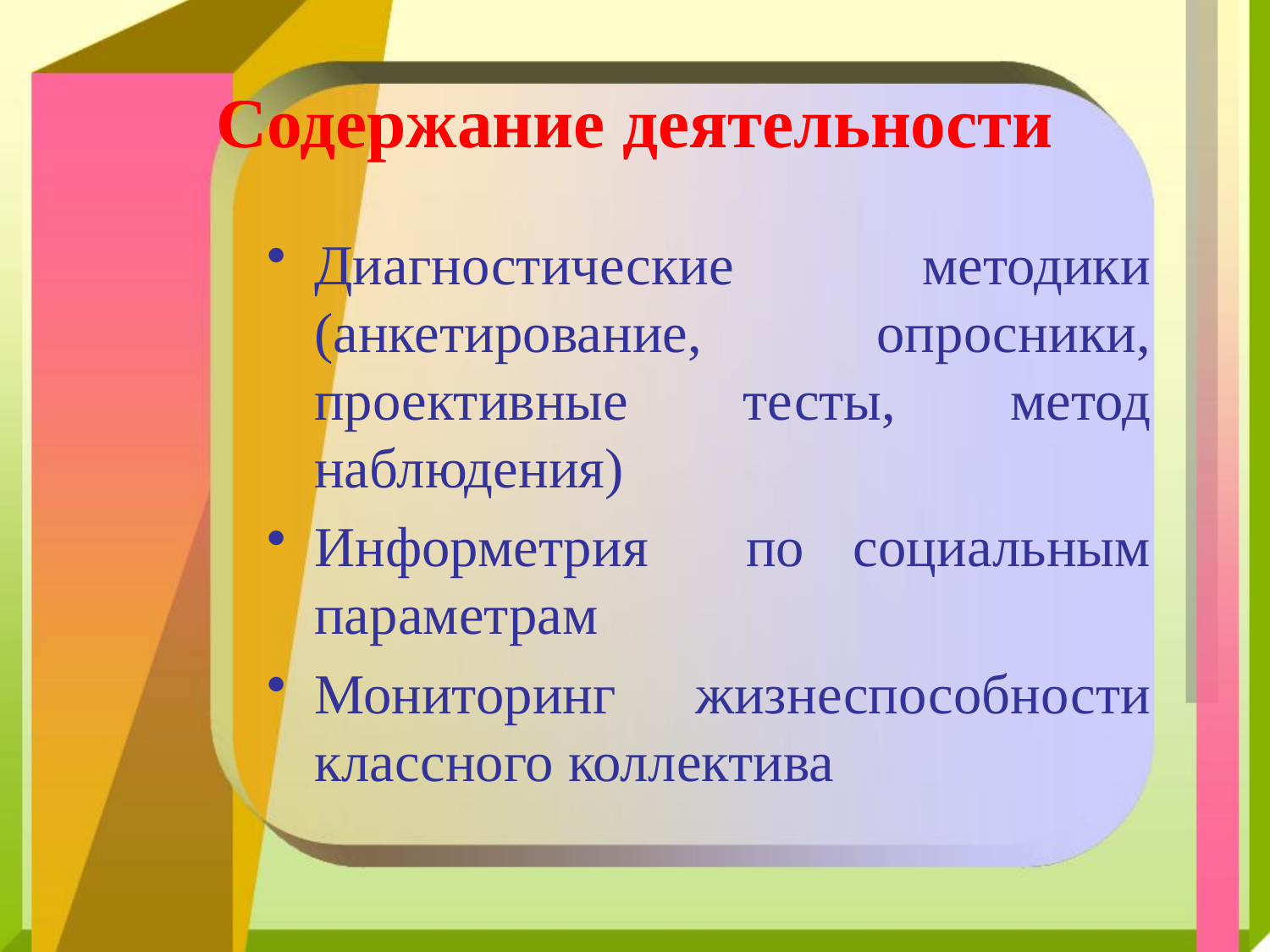

# Содержание деятельности
Диагностические методики (анкетирование, опросники, проективные тесты, метод наблюдения)
Информетрия  по социальным параметрам
Мониторинг жизнеспособности классного коллектива